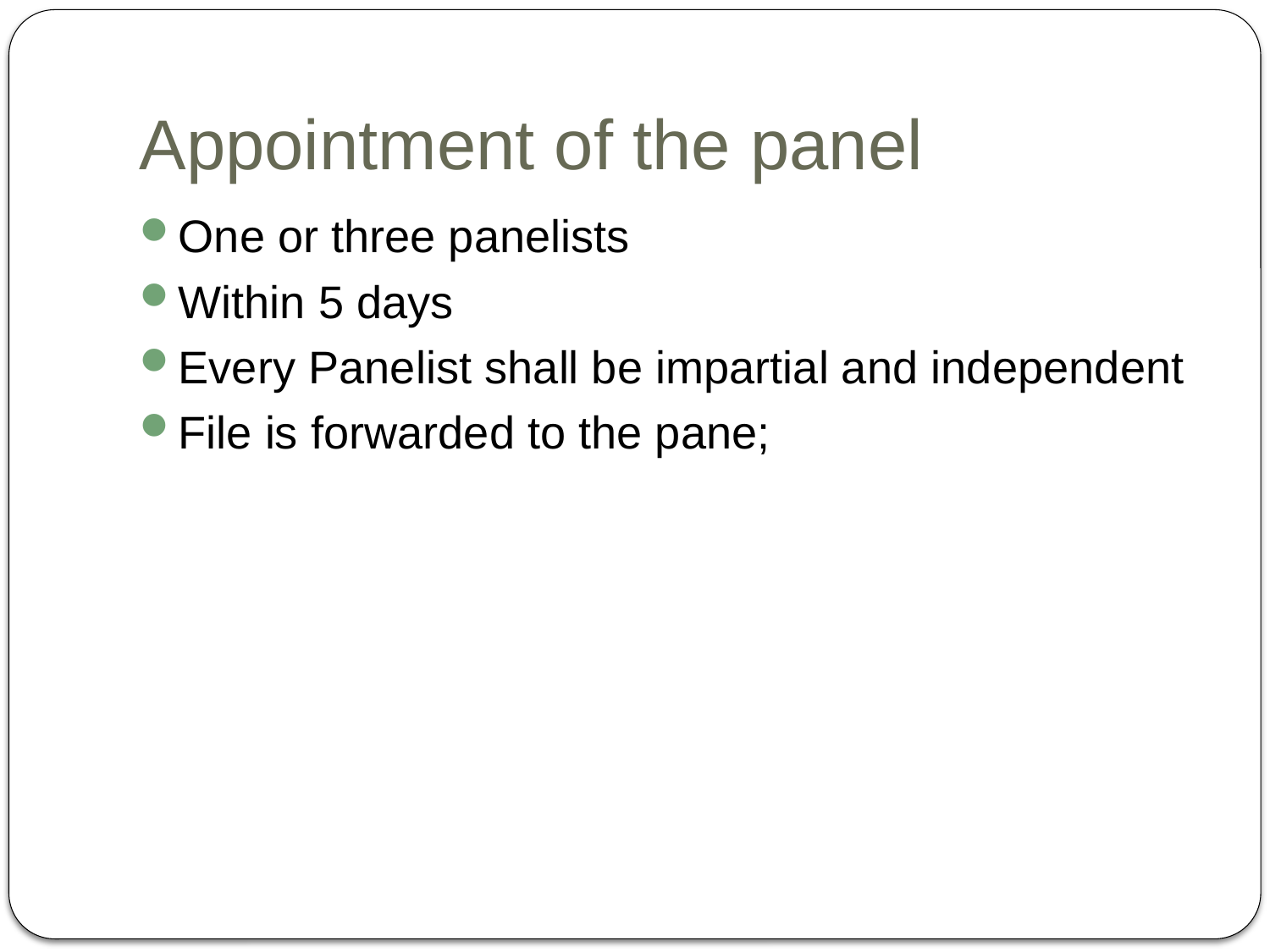

# Appointment of the panel
One or three panelists
Within 5 days
Every Panelist shall be impartial and independent
File is forwarded to the pane;